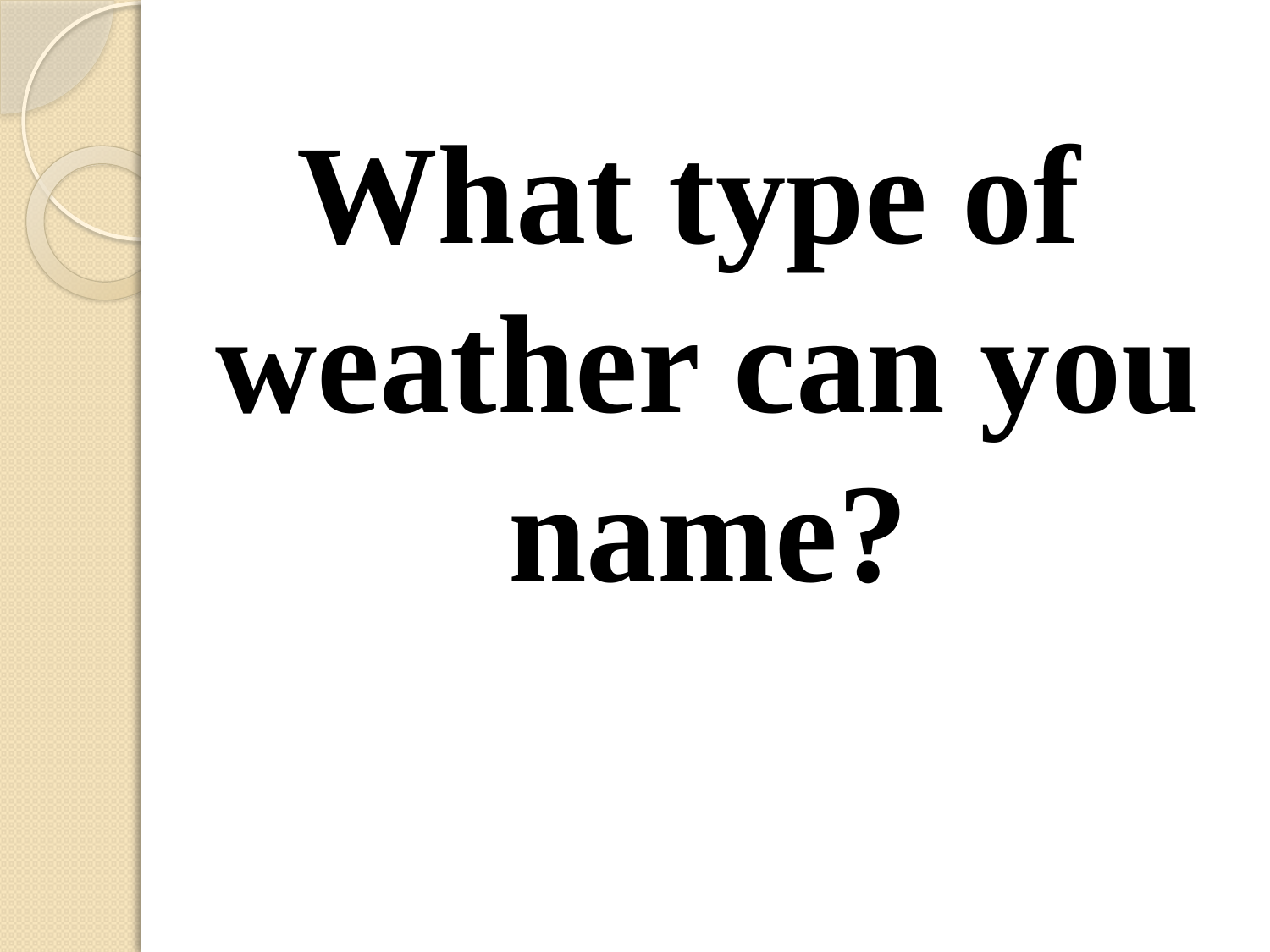

What type of weather can you name?